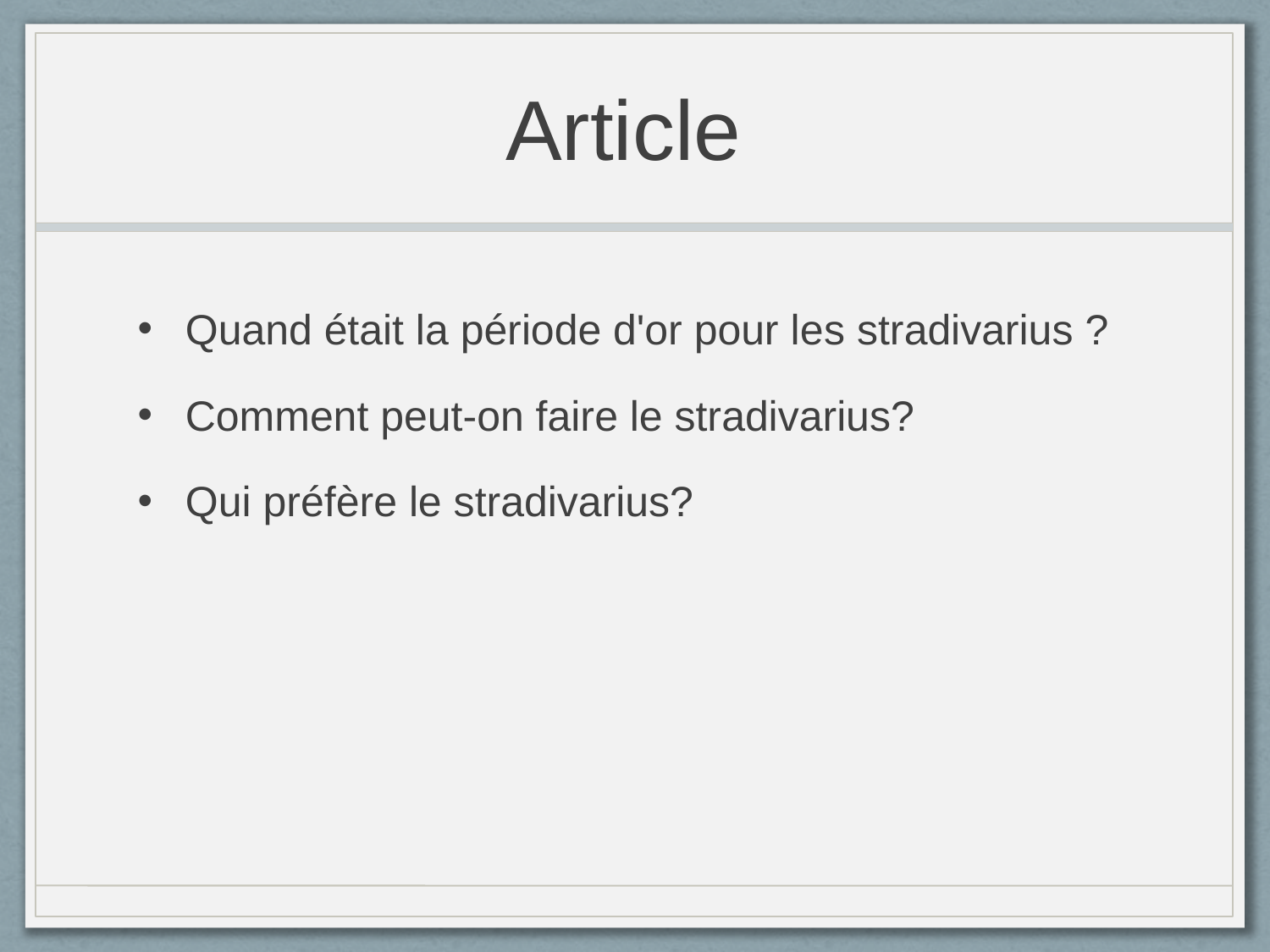

# Article
Quand était la période d'or pour les stradivarius ?
Comment peut-on faire le stradivarius?
Qui préfère le stradivarius?